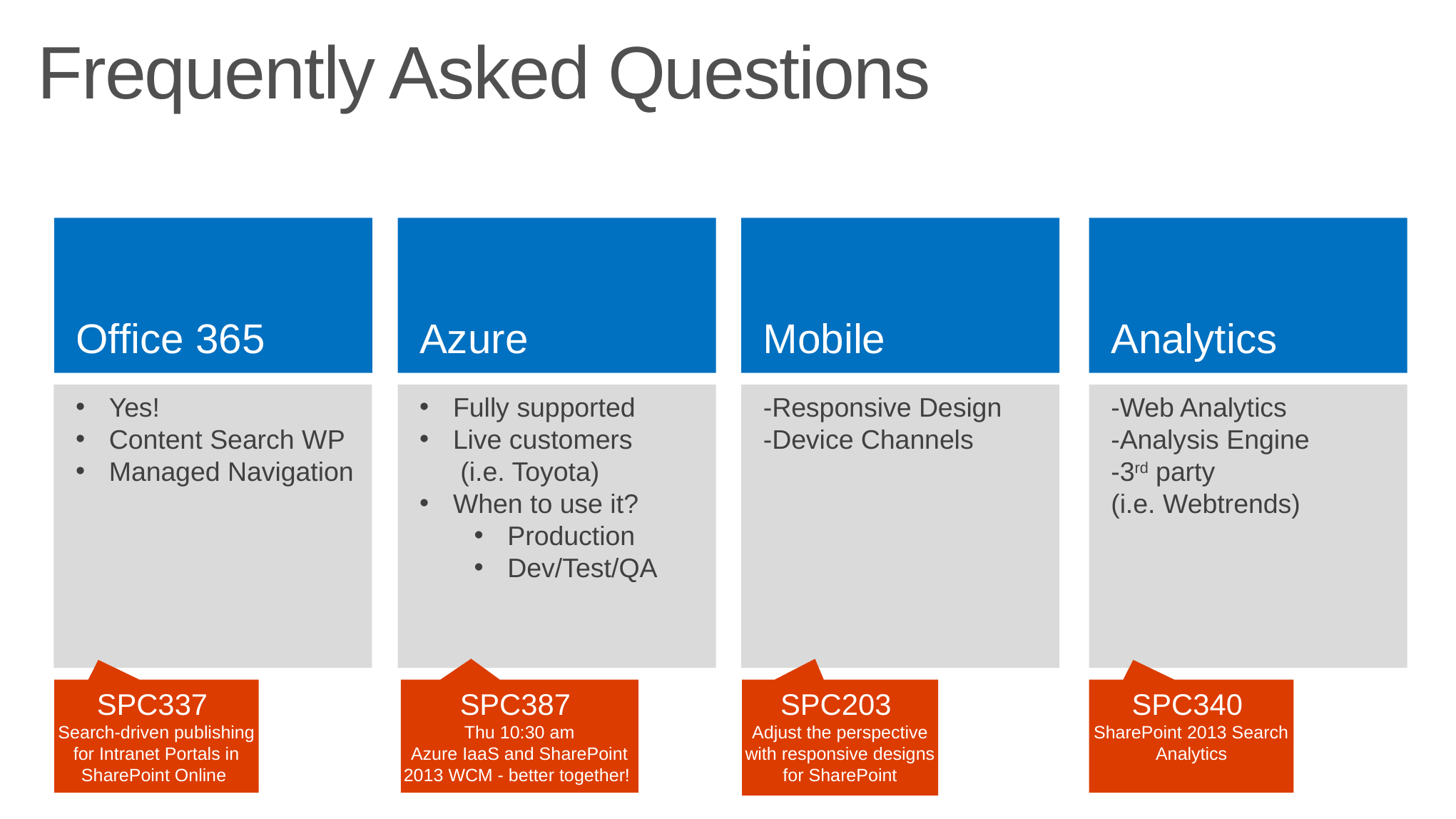

# Frequently Asked Questions
Office 365
Azure
Mobile
Analytics

Yes!
Content Search WP
Managed Navigation
Fully supported
Live customers
 (i.e. Toyota)
When to use it?
Production
Dev/Test/QA
-Responsive Design
-Device Channels
-Web Analytics
-Analysis Engine
-3rd party
(i.e. Webtrends)
SPC337
Search-driven publishing for Intranet Portals in SharePoint Online
SPC387
Thu 10:30 am
Azure IaaS and SharePoint 2013 WCM - better together!

SPC203
Adjust the perspective with responsive designs for SharePoint
SPC340
SharePoint 2013 Search Analytics